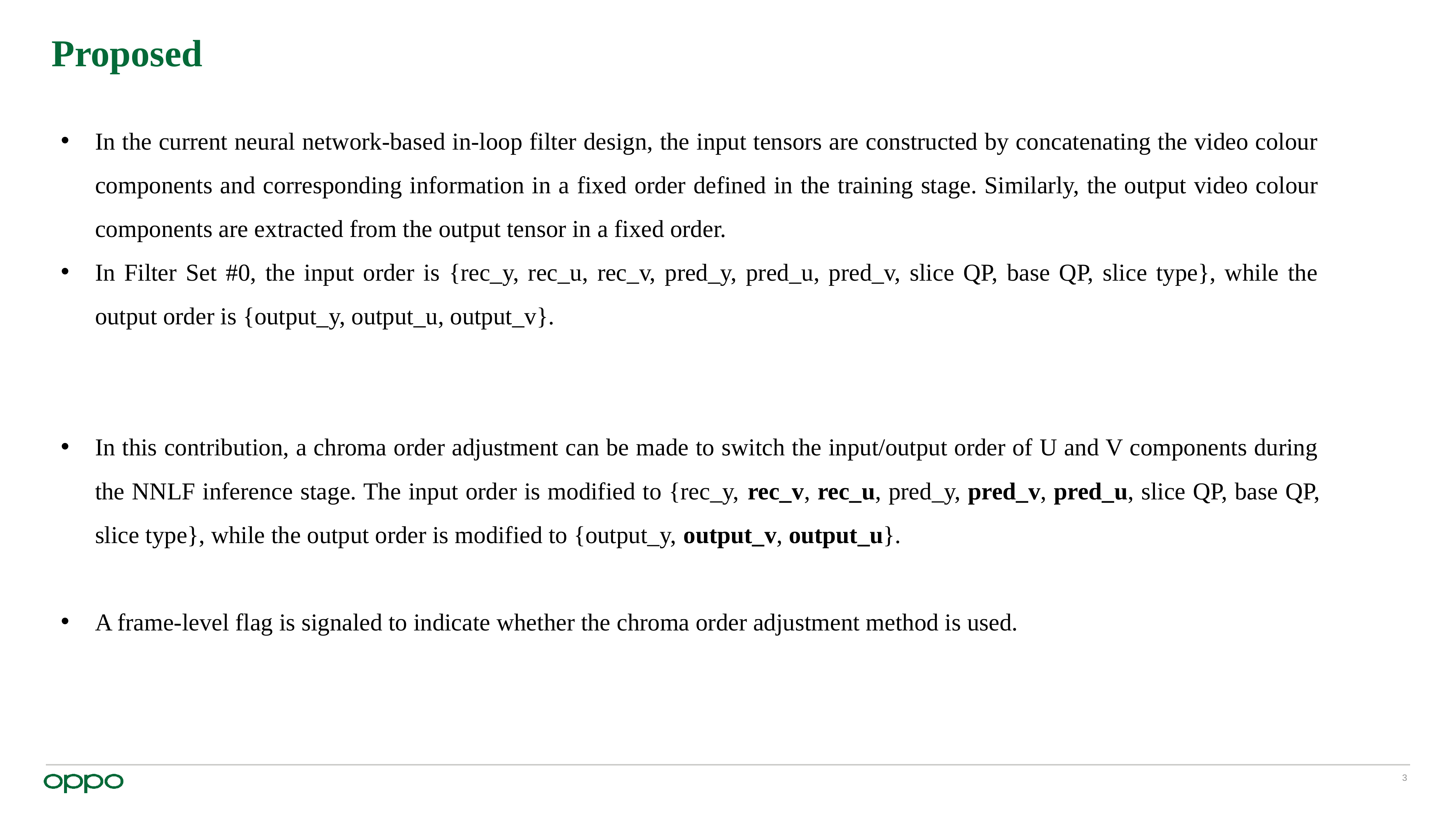

# Proposed

In the current neural network-based in-loop filter design, the input tensors are constructed by concatenating the video colour components and corresponding information in a fixed order defined in the training stage. Similarly, the output video colour components are extracted from the output tensor in a fixed order.
In Filter Set #0, the input order is {rec_y, rec_u, rec_v, pred_y, pred_u, pred_v, slice QP, base QP, slice type}, while the output order is {output_y, output_u, output_v}.

In this contribution, a chroma order adjustment can be made to switch the input/output order of U and V components during the NNLF inference stage. The input order is modified to {rec_y, rec_v, rec_u, pred_y, pred_v, pred_u, slice QP, base QP, slice type}, while the output order is modified to {output_y, output_v, output_u}.

A frame-level flag is signaled to indicate whether the chroma order adjustment method is used.